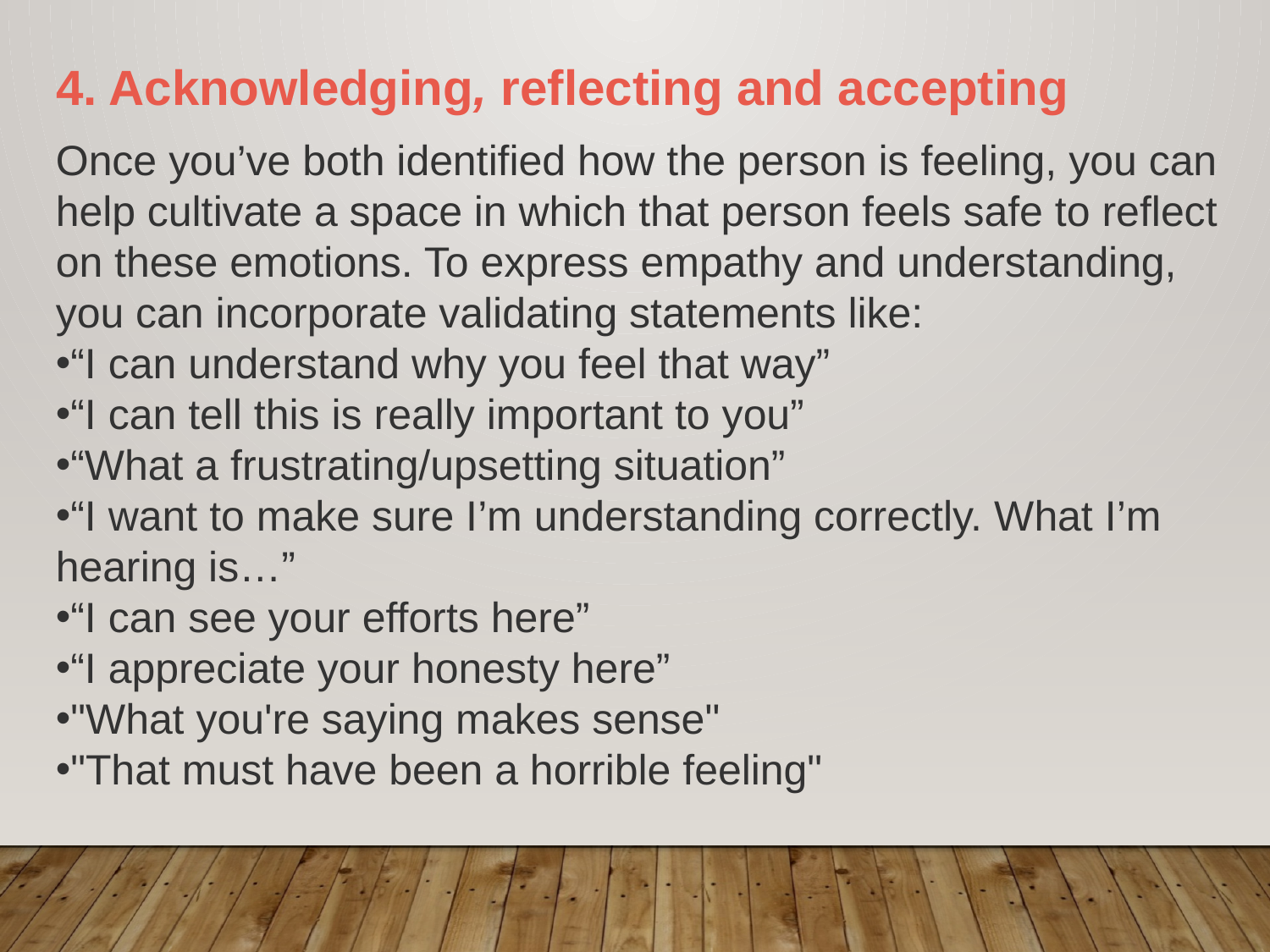

4. Acknowledging, reflecting and accepting
Once you’ve both identified how the person is feeling, you can help cultivate a space in which that person feels safe to reflect on these emotions. To express empathy and understanding, you can incorporate validating statements like:
“I can understand why you feel that way”
“I can tell this is really important to you”
“What a frustrating/upsetting situation”
“I want to make sure I’m understanding correctly. What I’m hearing is…”
“I can see your efforts here”
“I appreciate your honesty here”
"What you're saying makes sense"
"That must have been a horrible feeling"